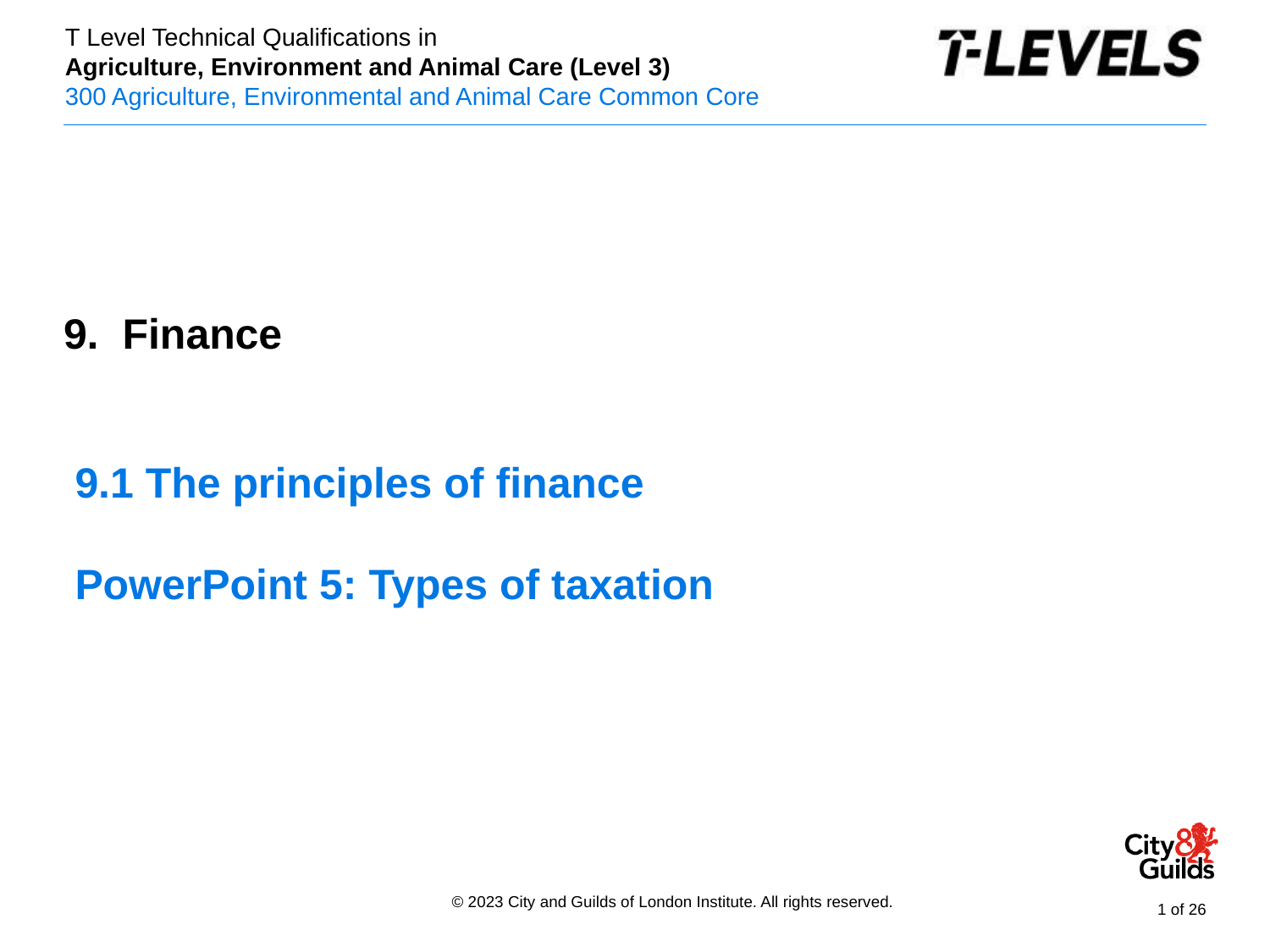

PowerPoint presentation
9.  Finance
# 9.1 The principles of finance PowerPoint 5: Types of taxation